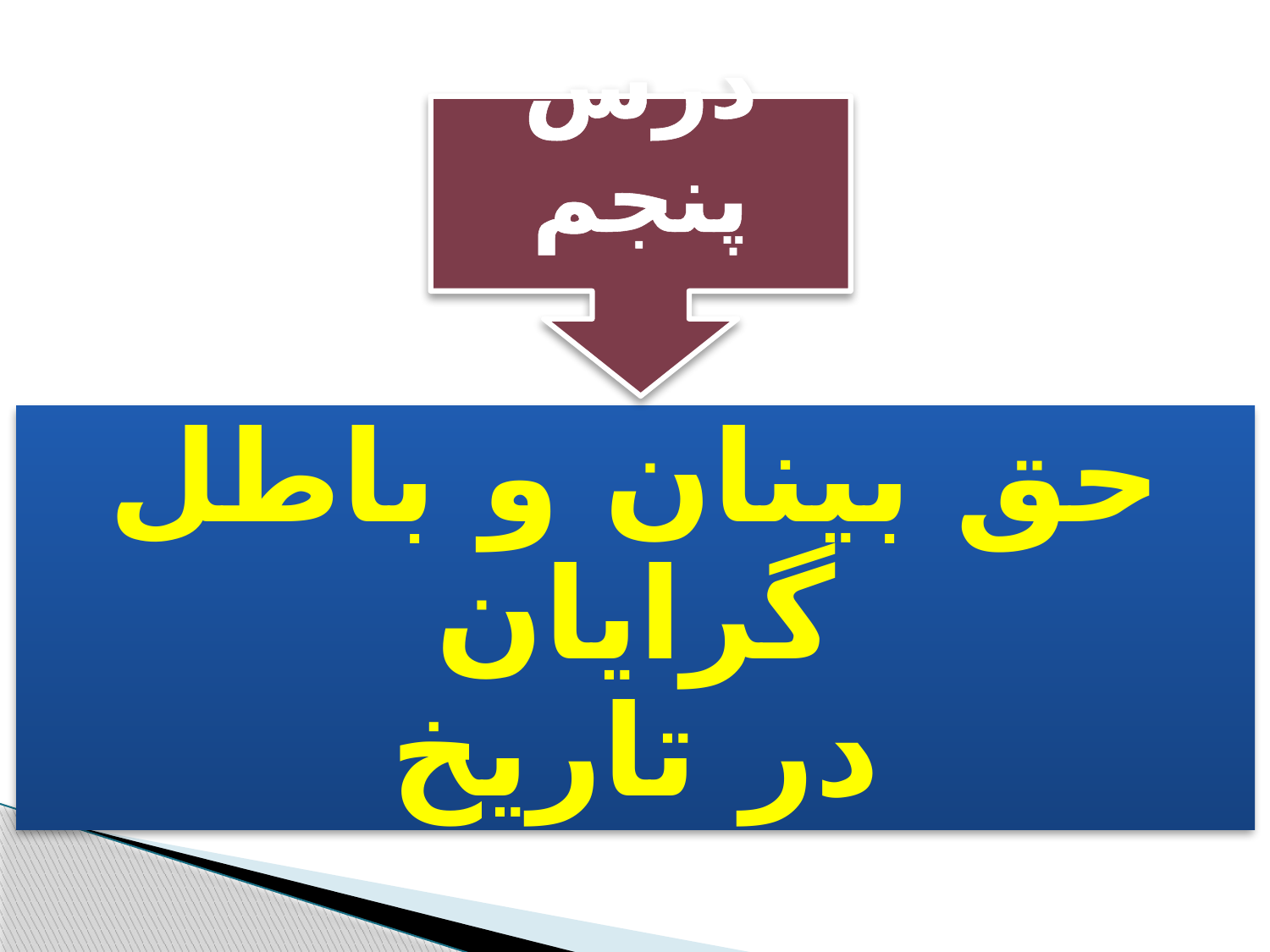

درس پنجم

حق بینان و باطل گرایان
 در تاریخ